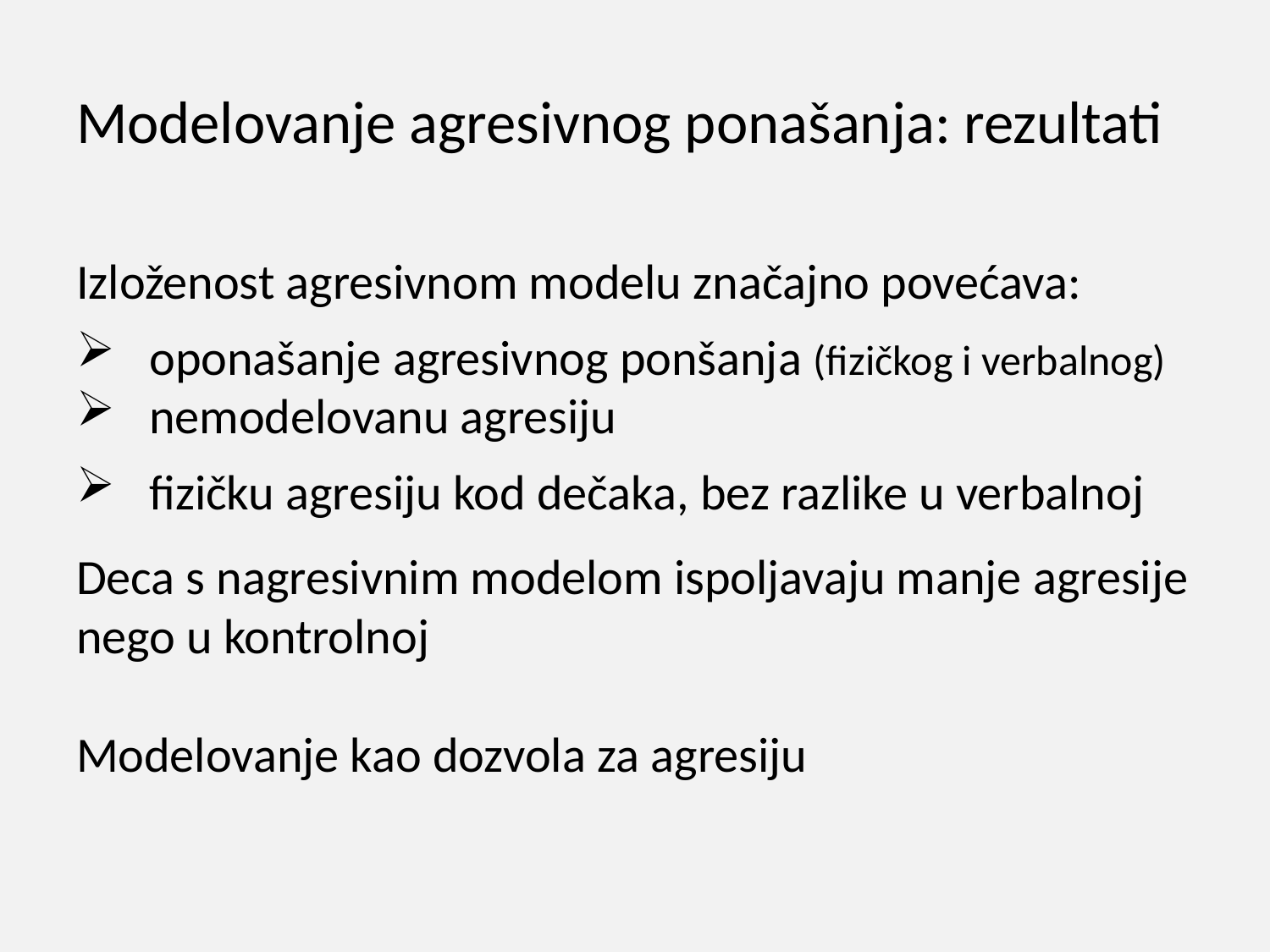

# Modelovanje agresivnog ponašanja: rezultati
Izloženost agresivnom modelu značajno povećava:

   oponašanje agresivnog ponšanja (fizičkog i verbalnog)
   nemodelovanu agresiju

   fizičku agresiju kod dečaka, bez razlike u verbalnoj

Deca s nagresivnim modelom ispoljavaju manje agresije nego u kontrolnoj

Modelovanje kao dozvola za agresiju